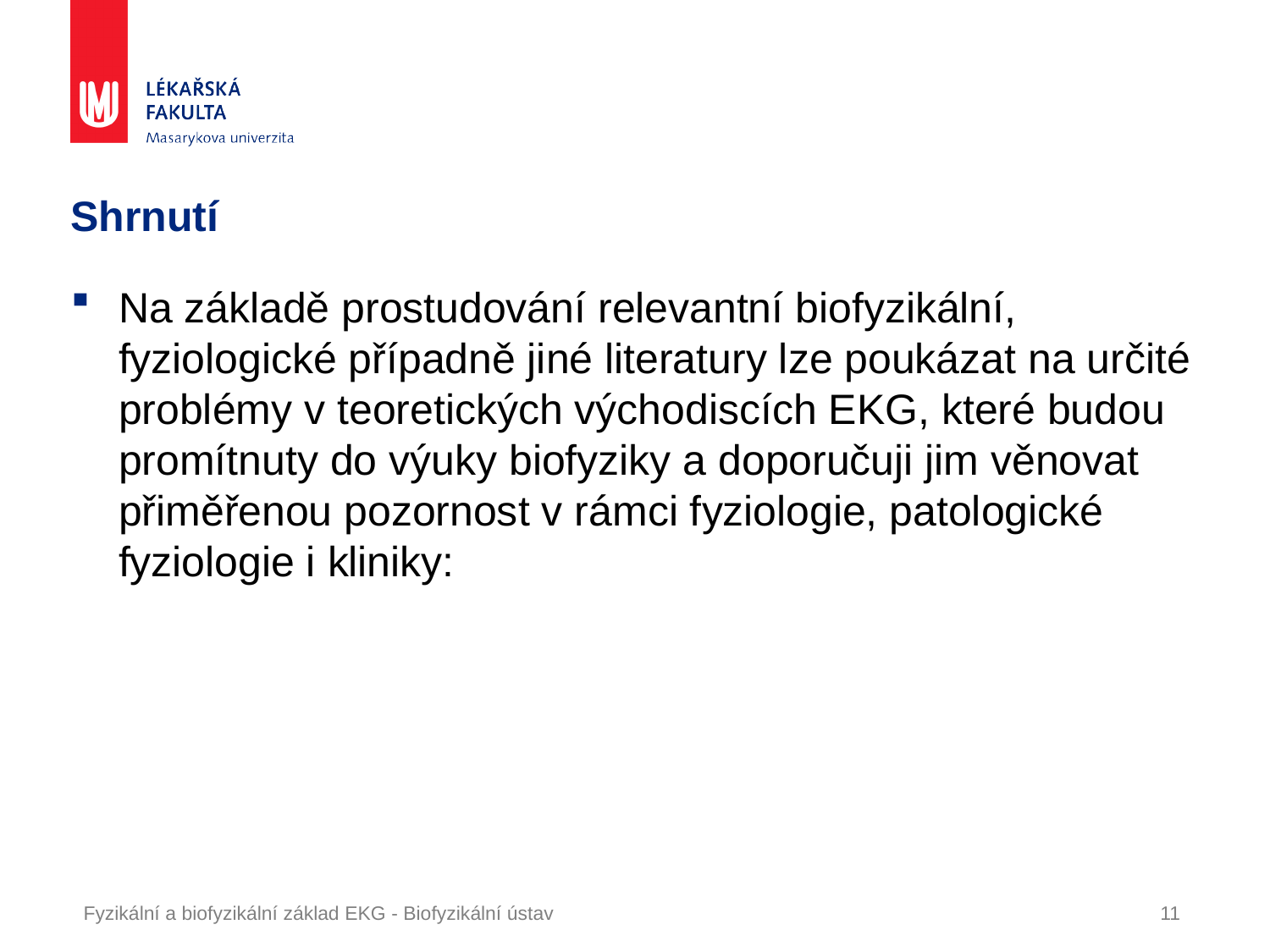

# Shrnutí
Na základě prostudování relevantní biofyzikální, fyziologické případně jiné literatury lze poukázat na určité problémy v teoretických východiscích EKG, které budou promítnuty do výuky biofyziky a doporučuji jim věnovat přiměřenou pozornost v rámci fyziologie, patologické fyziologie i kliniky:

Fyzikální a biofyzikální základ EKG - Biofyzikální ústav
11